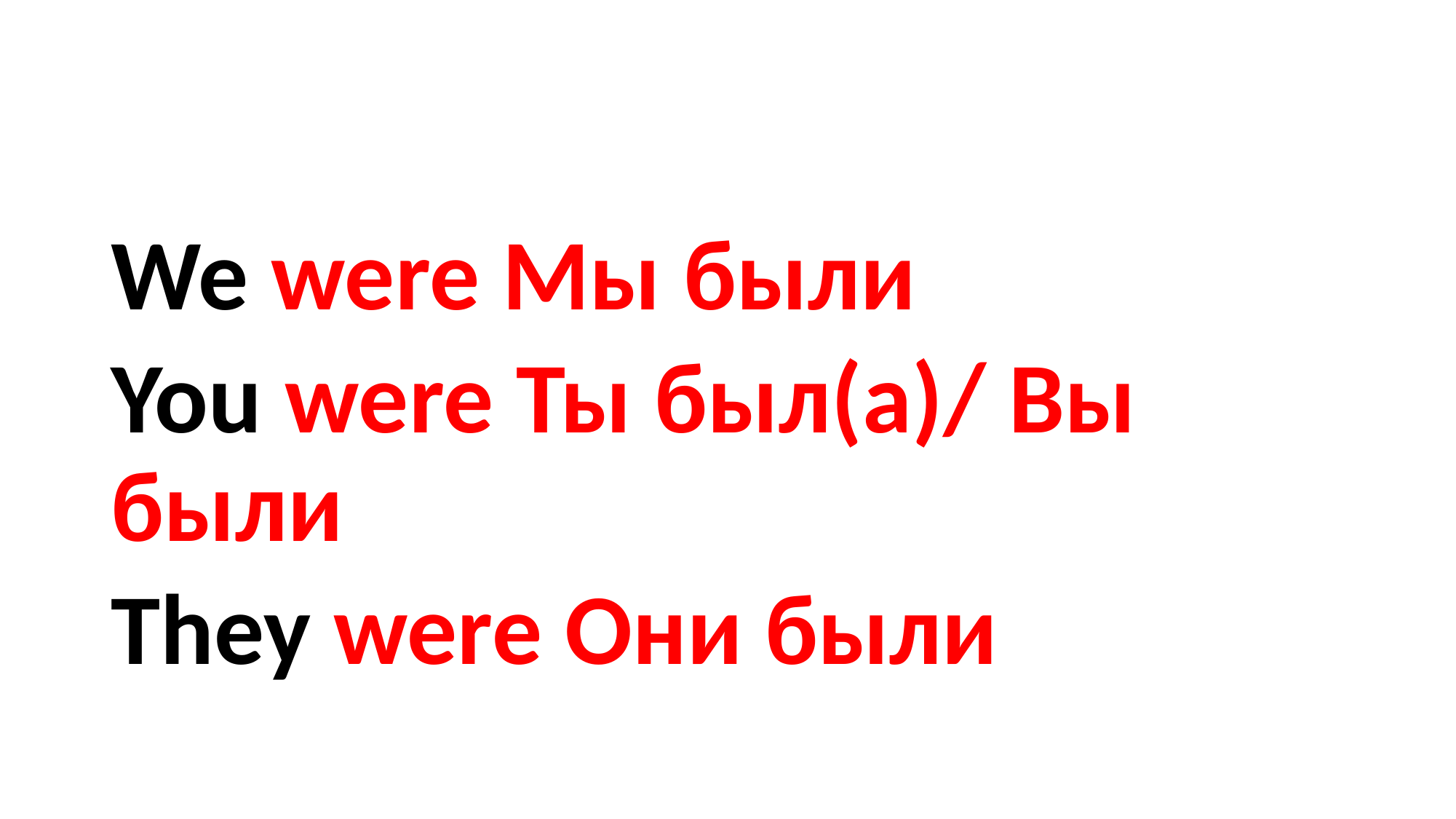

#
We were Мы были
You were Ты был(a)/ Вы были
They were Они были